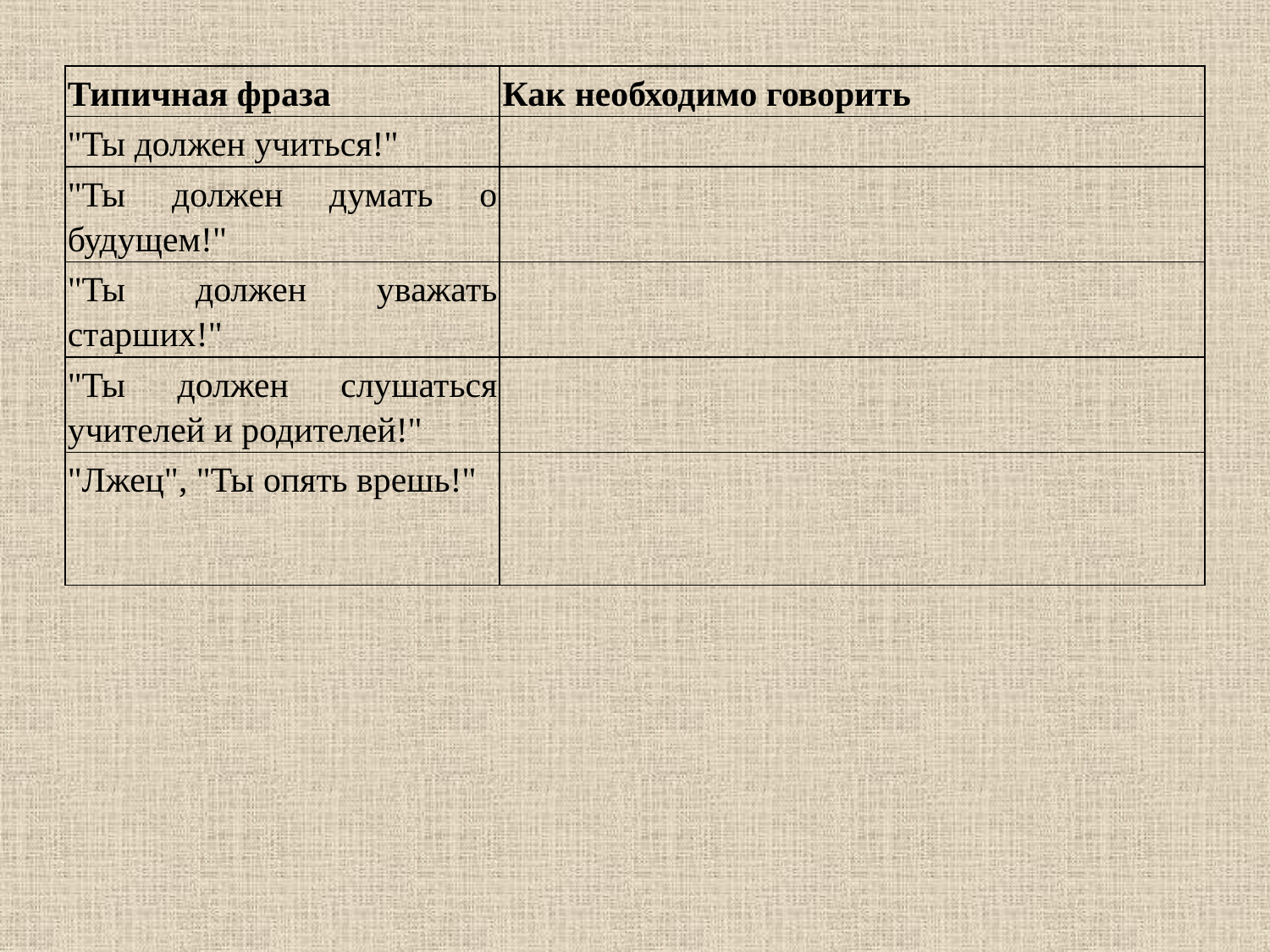

| Типичная фраза | Как необходимо говорить |
| --- | --- |
| "Ты должен учиться!" |  |
| "Ты должен думать о будущем!" |  |
| "Ты должен уважать старших!" |  |
| "Ты должен слушаться учителей и родителей!" |  |
| "Лжец", "Ты опять врешь!" |  |